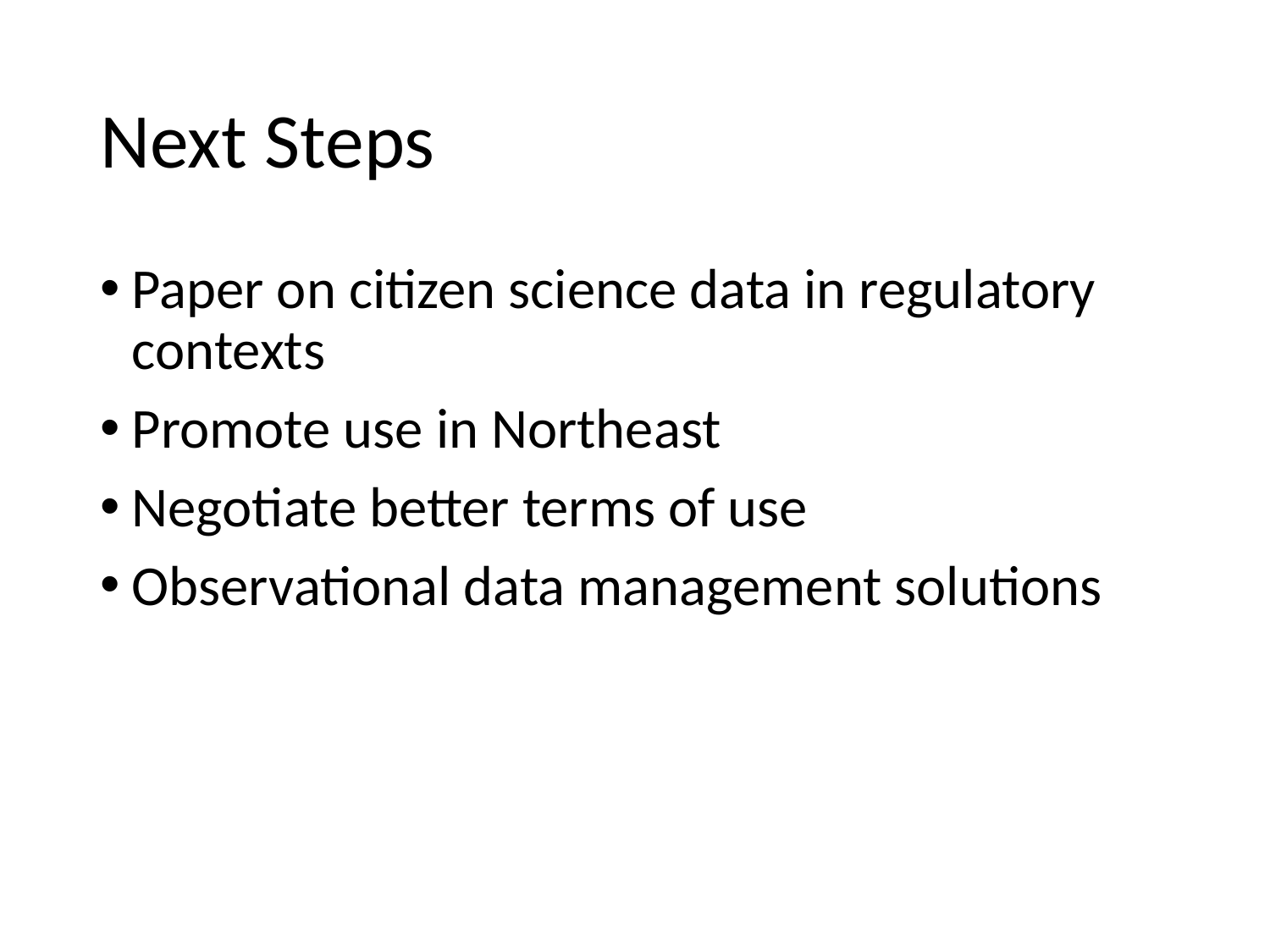

# Next Steps
Paper on citizen science data in regulatory contexts
Promote use in Northeast
Negotiate better terms of use
Observational data management solutions